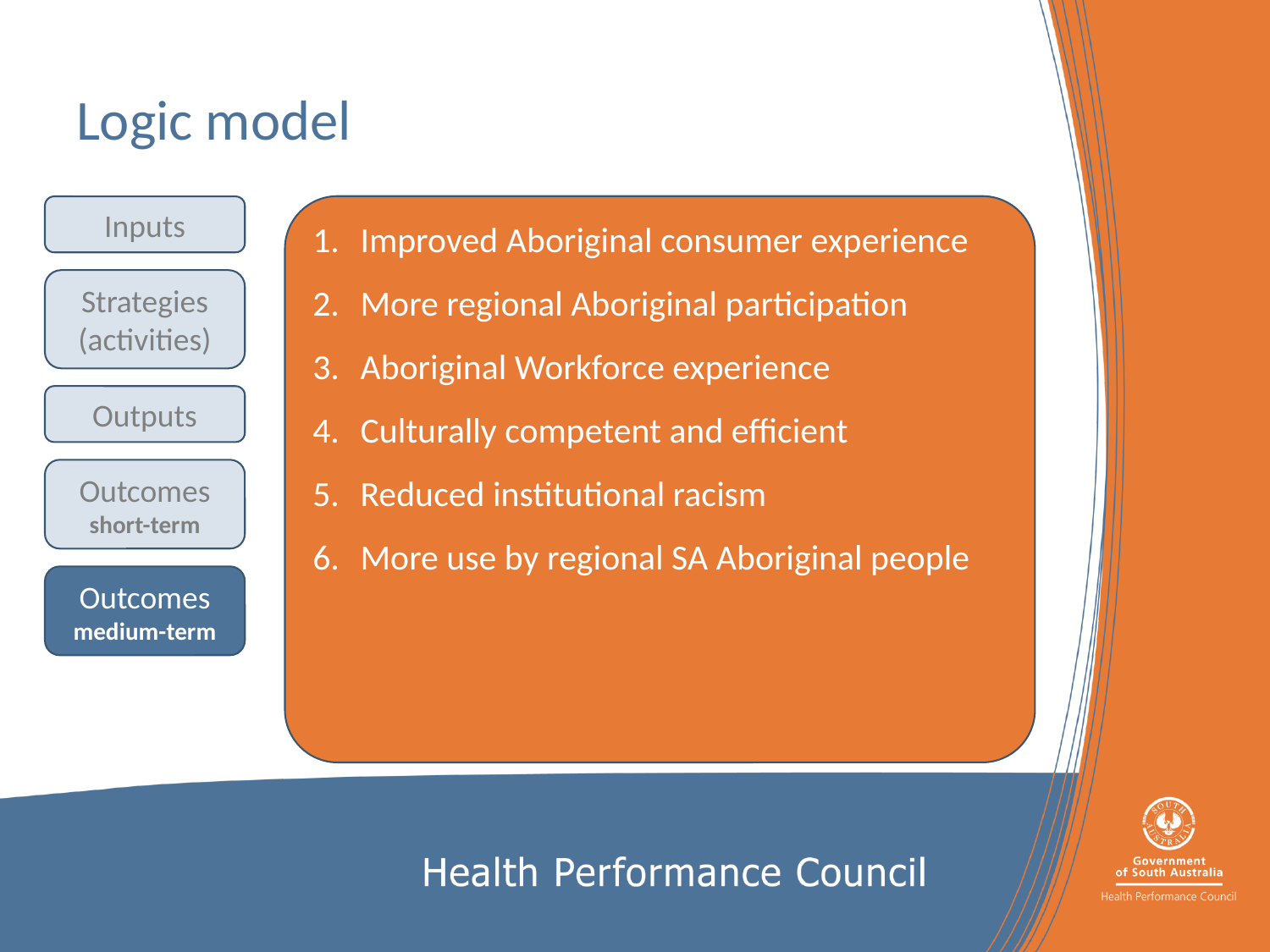

# Logic model
Improved Aboriginal consumer experience
More regional Aboriginal participation
Aboriginal Workforce experience
Culturally competent and efficient
Reduced institutional racism
More use by regional SA Aboriginal people

Inputs
Strategies (activities)
Outputs
Outcomes
short-term
Outcomes
medium-term